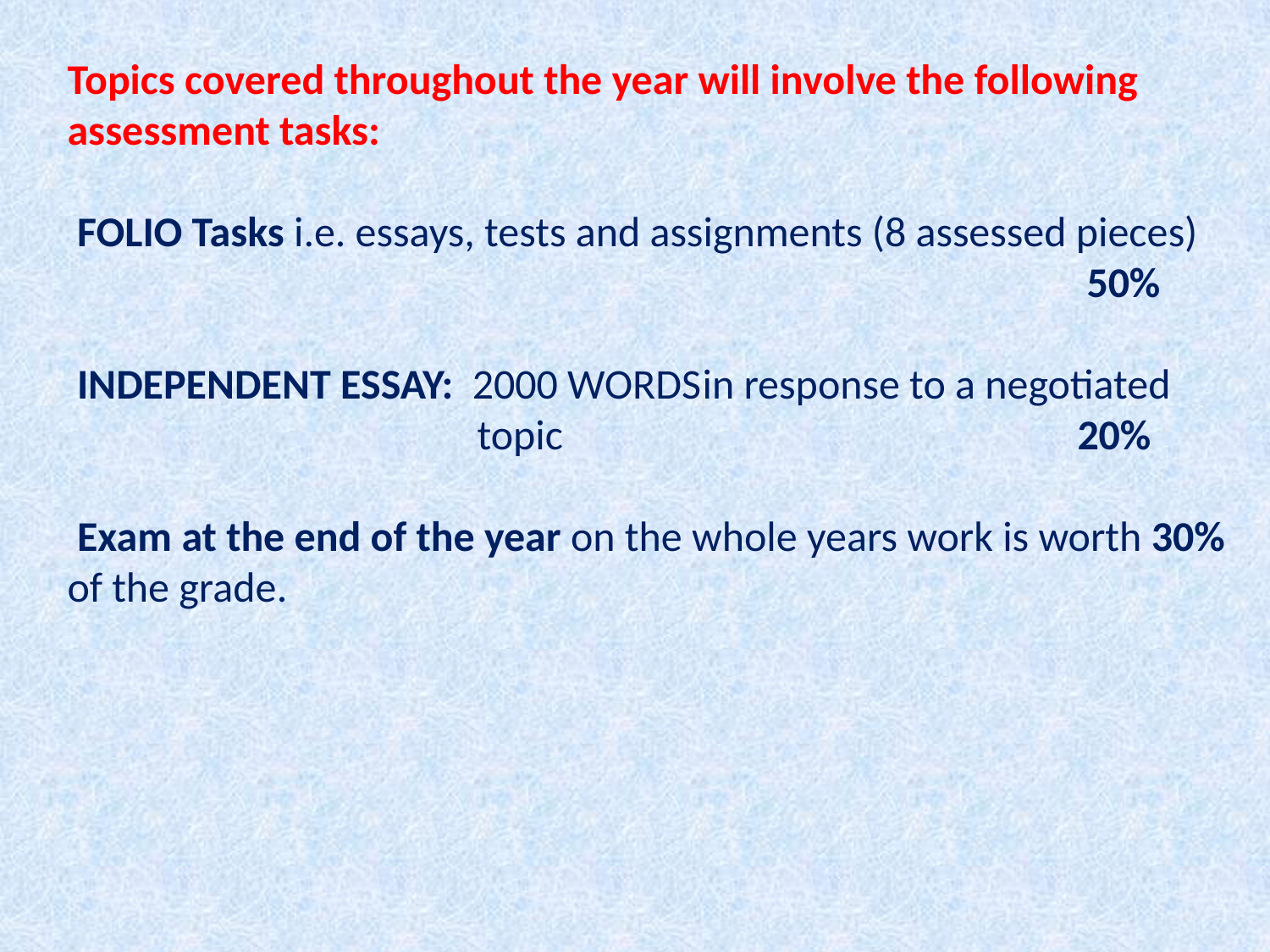

Topics covered throughout the year will involve the following assessment tasks:

 FOLIO Tasks i.e. essays, tests and assignments (8 assessed pieces)
                                                                                                           50%

 INDEPENDENT ESSAY:  2000 WORDS	in response to a negotiated
                                           topic                                                      20%

 Exam at the end of the year on the whole years work is worth 30% of the grade.